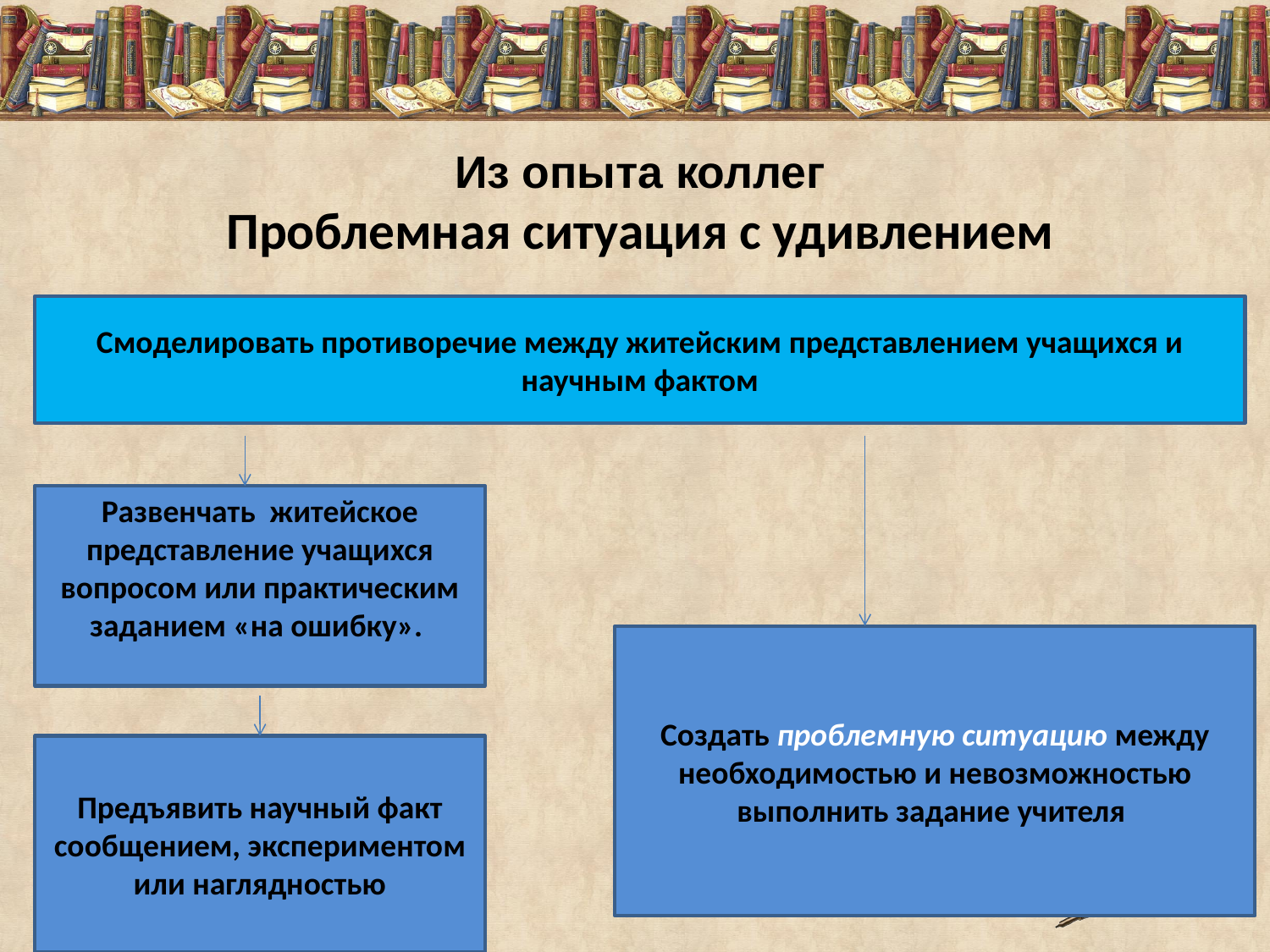

# Из опыта коллег Проблемная ситуация с удивлением
Смоделировать противоречие между житейским представлением учащихся и научным фактом

Развенчать  житейское представление учащихся вопросом или практическим заданием «на ошибку».
Создать проблемную ситуацию между необходимостью и невозможностью выполнить задание учителя
Предъявить научный факт сообщением, экспериментом или наглядностью